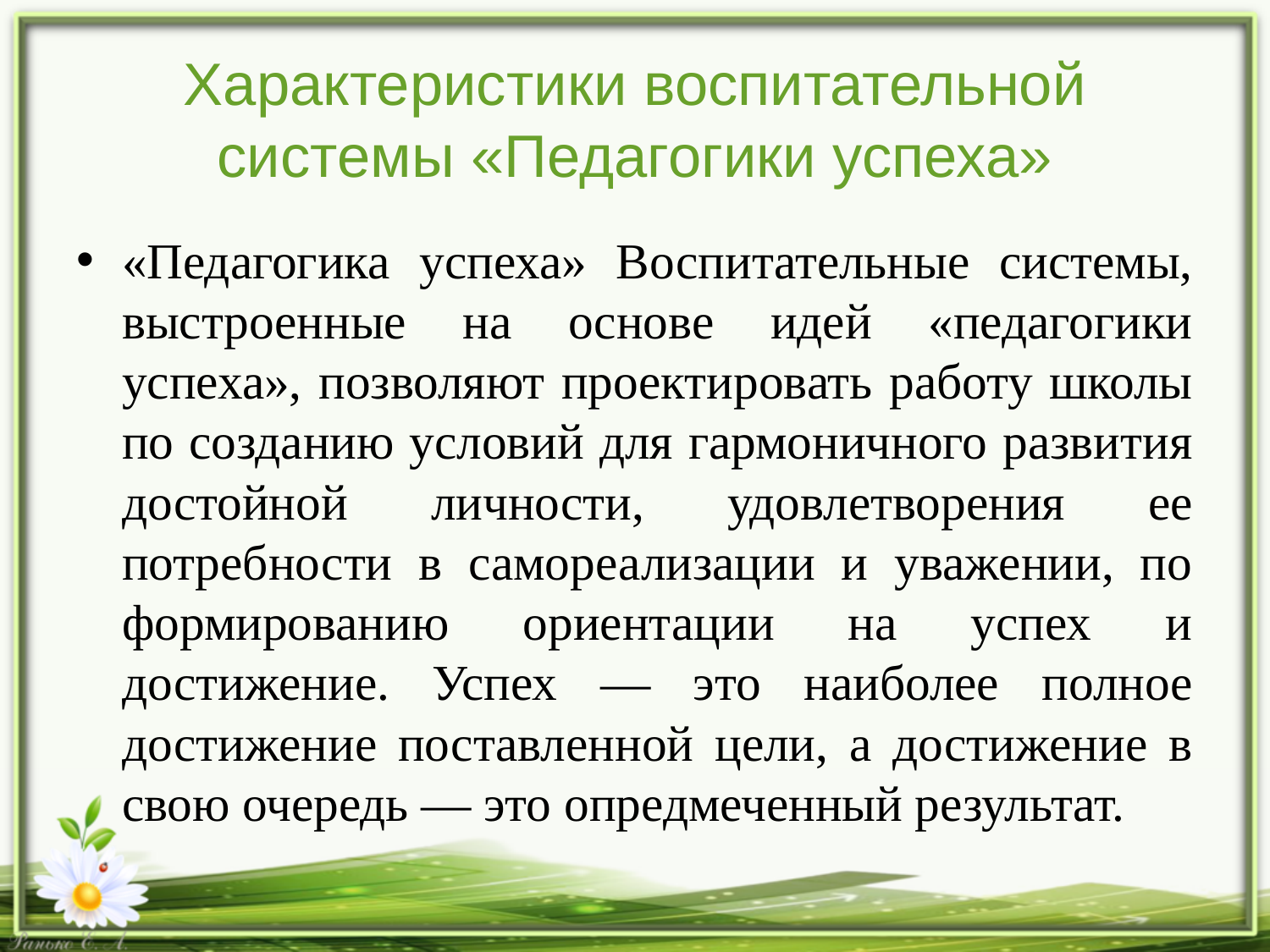

# Характеристики воспитательной системы «Педагогики успеха»
«Педагогика успеха» Воспитательные системы, выстроенные на основе идей «педагогики успеха», позволяют проектировать работу школы по созданию условий для гармоничного развития достойной личности, удовлетворения ее потребности в самореализации и уважении, по формированию ориентации на успех и достижение. Успех — это наиболее полное достижение поставленной цели, а достижение в свою очередь — это опредмеченный результат.